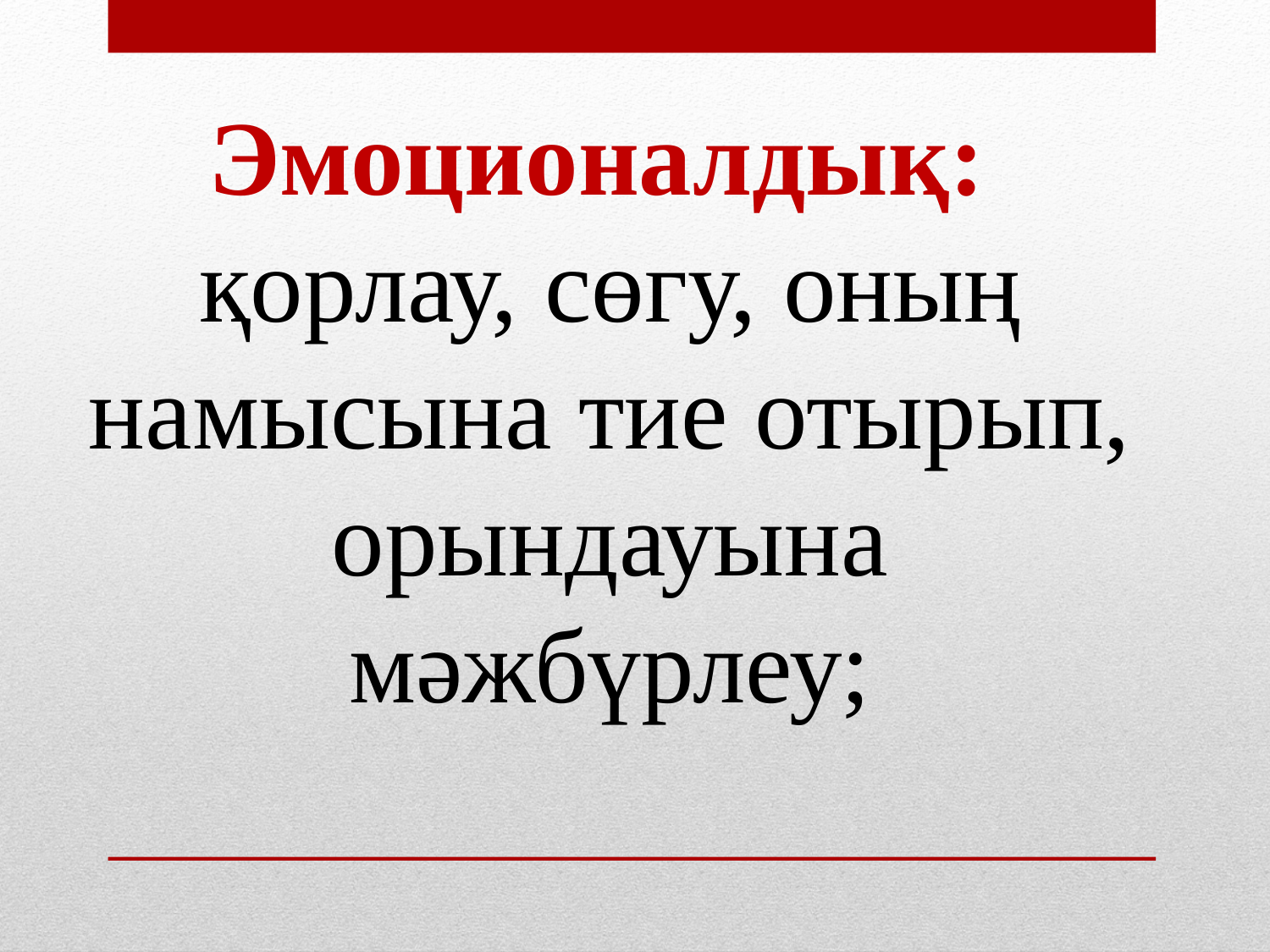

# Эмоционалдық:  қорлау, сөгу, оның намысына тие отырып, орындауына мәжбүрлеу;